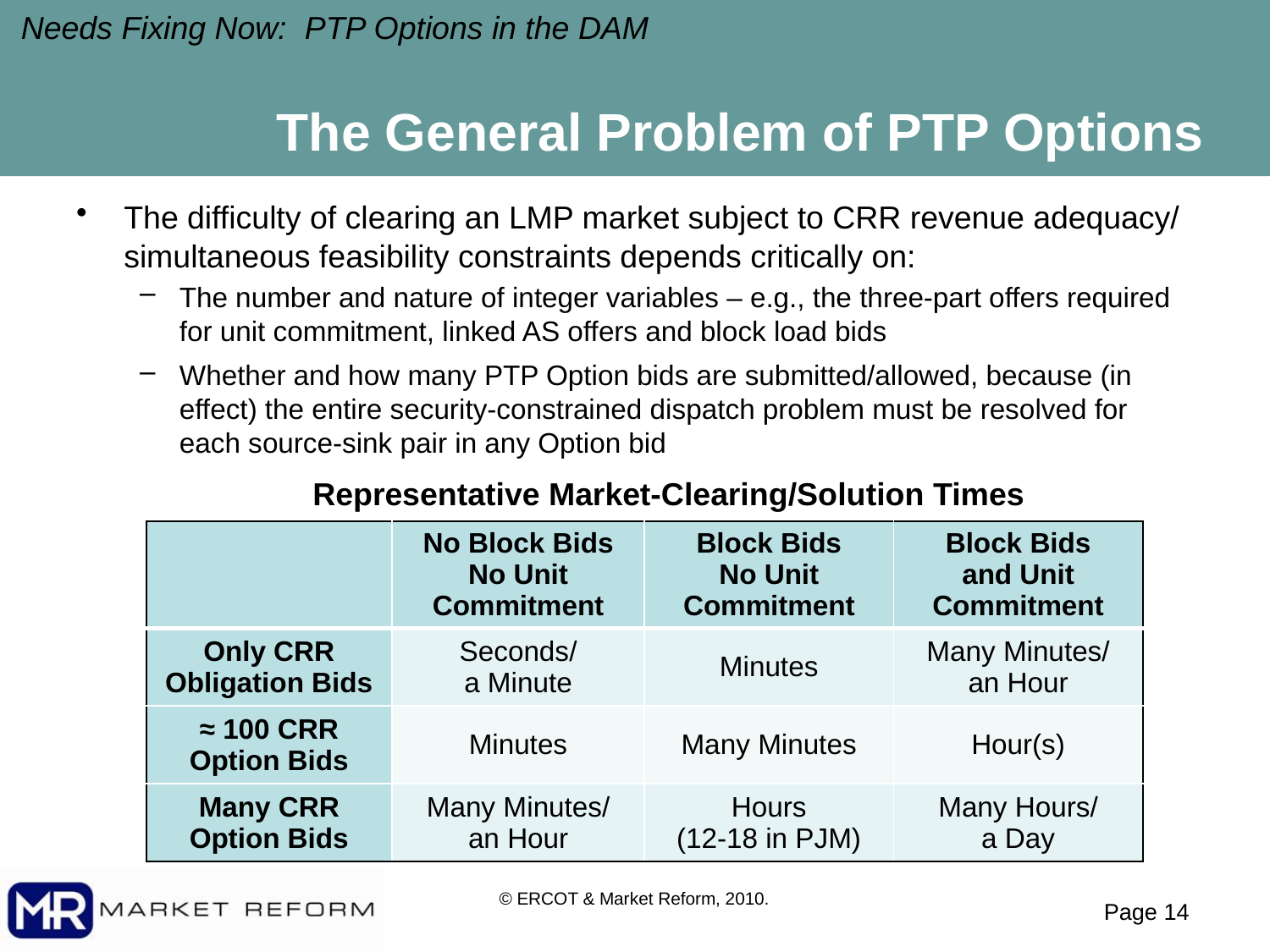

Needs Fixing Now:  PTP Options in the DAM
# The General Problem of PTP Options
The difficulty of clearing an LMP market subject to CRR revenue adequacy/ simultaneous feasibility constraints depends critically on:
The number and nature of integer variables – e.g., the three-part offers required for unit commitment, linked AS offers and block load bids
Whether and how many PTP Option bids are submitted/allowed, because (in effect) the entire security-constrained dispatch problem must be resolved for each source-sink pair in any Option bid
Representative Market-Clearing/Solution Times
|  | No Block Bids No Unit Commitment | Block Bids No Unit Commitment | Block Bids and Unit Commitment |
| --- | --- | --- | --- |
| Only CRR Obligation Bids | Seconds/ a Minute | Minutes | Many Minutes/ an Hour |
| ≈ 100 CRR Option Bids | Minutes | Many Minutes | Hour(s) |
| Many CRR Option Bids | Many Minutes/ an Hour | Hours (12-18 in PJM) | Many Hours/ a Day |
© ERCOT & Market Reform, 2010.
Page 14